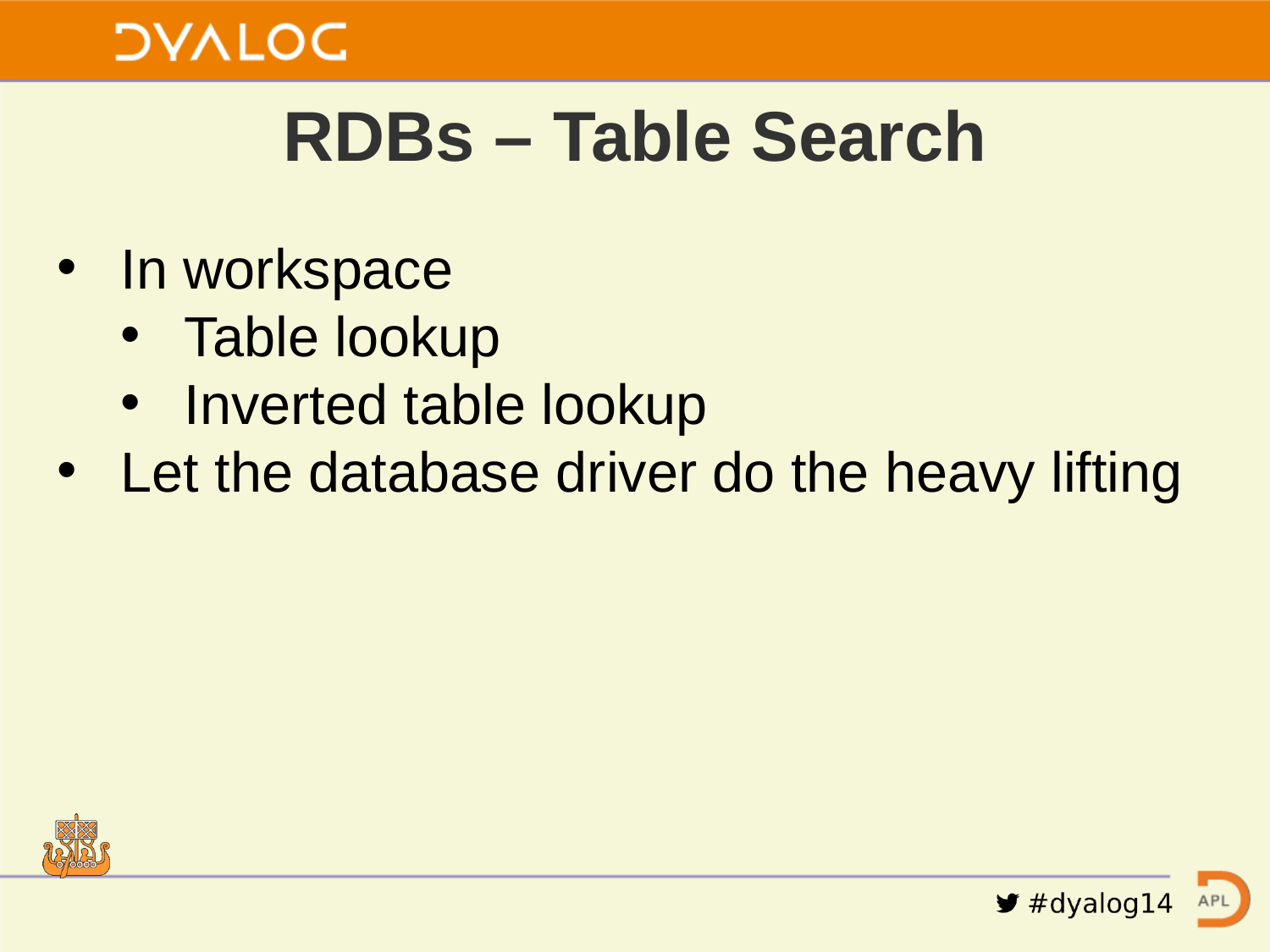

# RDBs – Table Search
In workspace
Table lookup
Inverted table lookup
Let the database driver do the heavy lifting